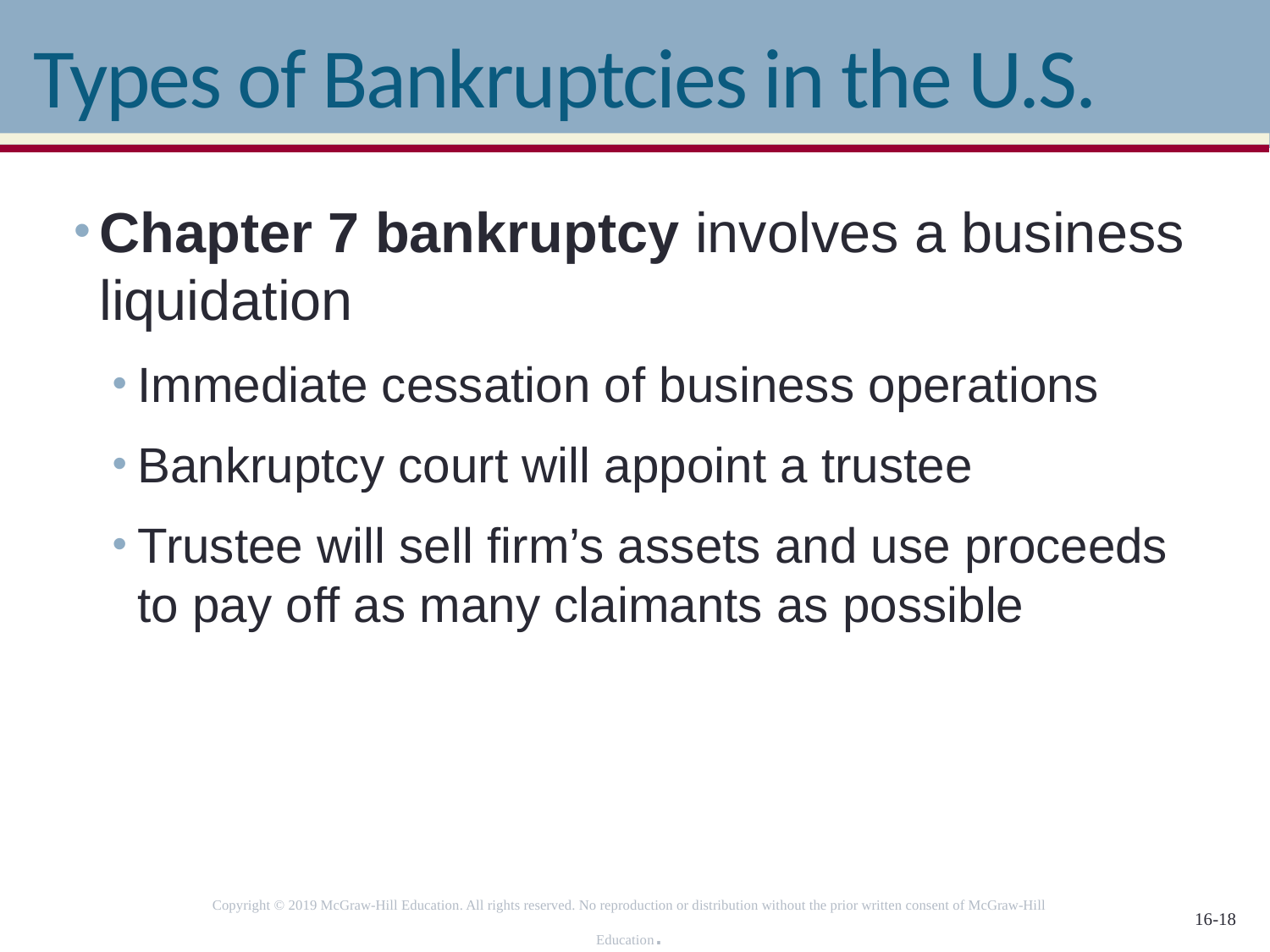

# Types of Bankruptcies in the U.S.
Chapter 7 bankruptcy involves a business liquidation
Immediate cessation of business operations
Bankruptcy court will appoint a trustee
Trustee will sell firm’s assets and use proceeds to pay off as many claimants as possible
Copyright © 2019 McGraw-Hill Education. All rights reserved. No reproduction or distribution without the prior written consent of McGraw-Hill Education.